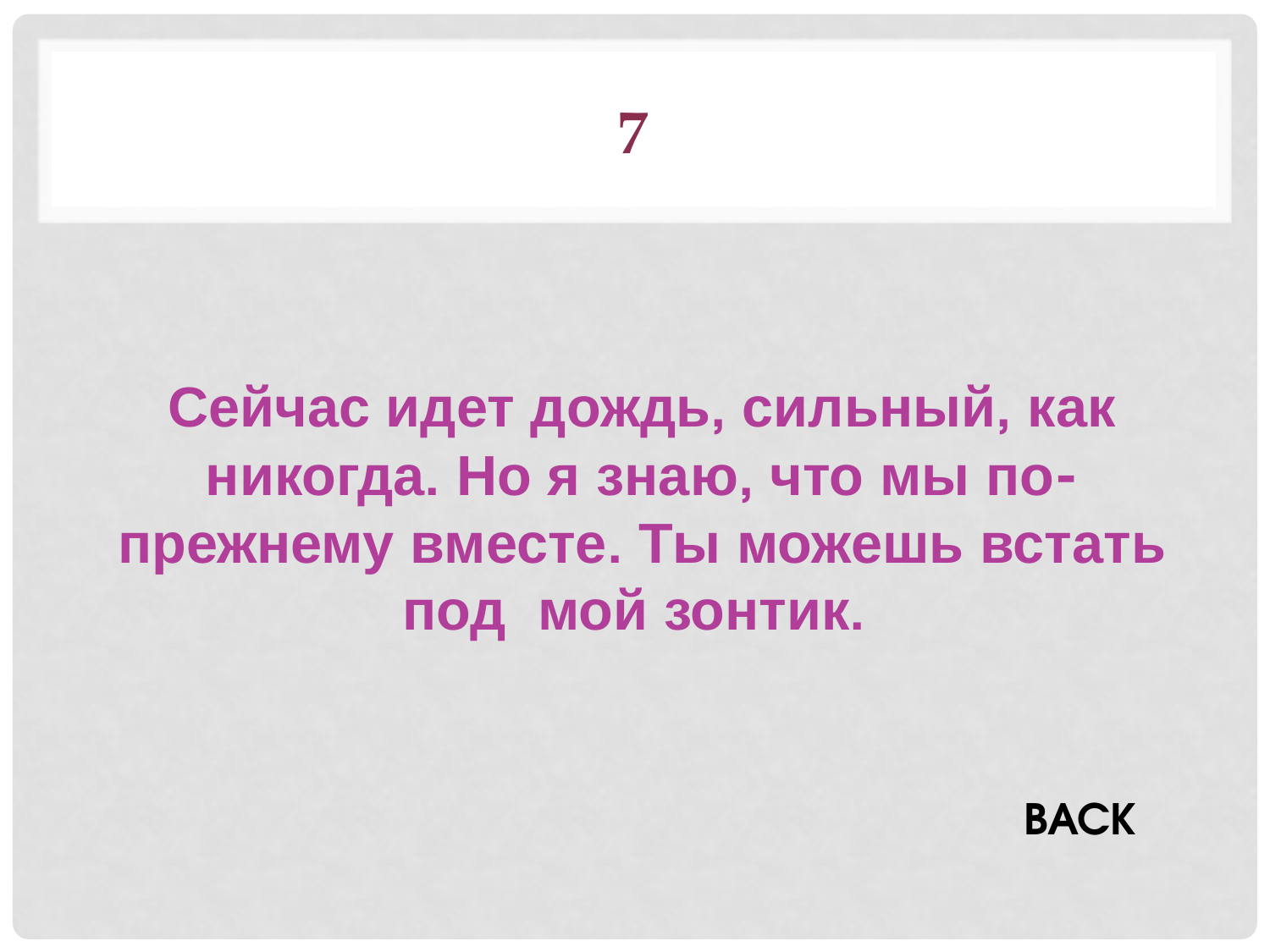

# 7

Сейчас идет дождь, сильный, как никогда. Но я знаю, что мы по-прежнему вместе. Ты можешь встать под  мой зонтик.
BACK